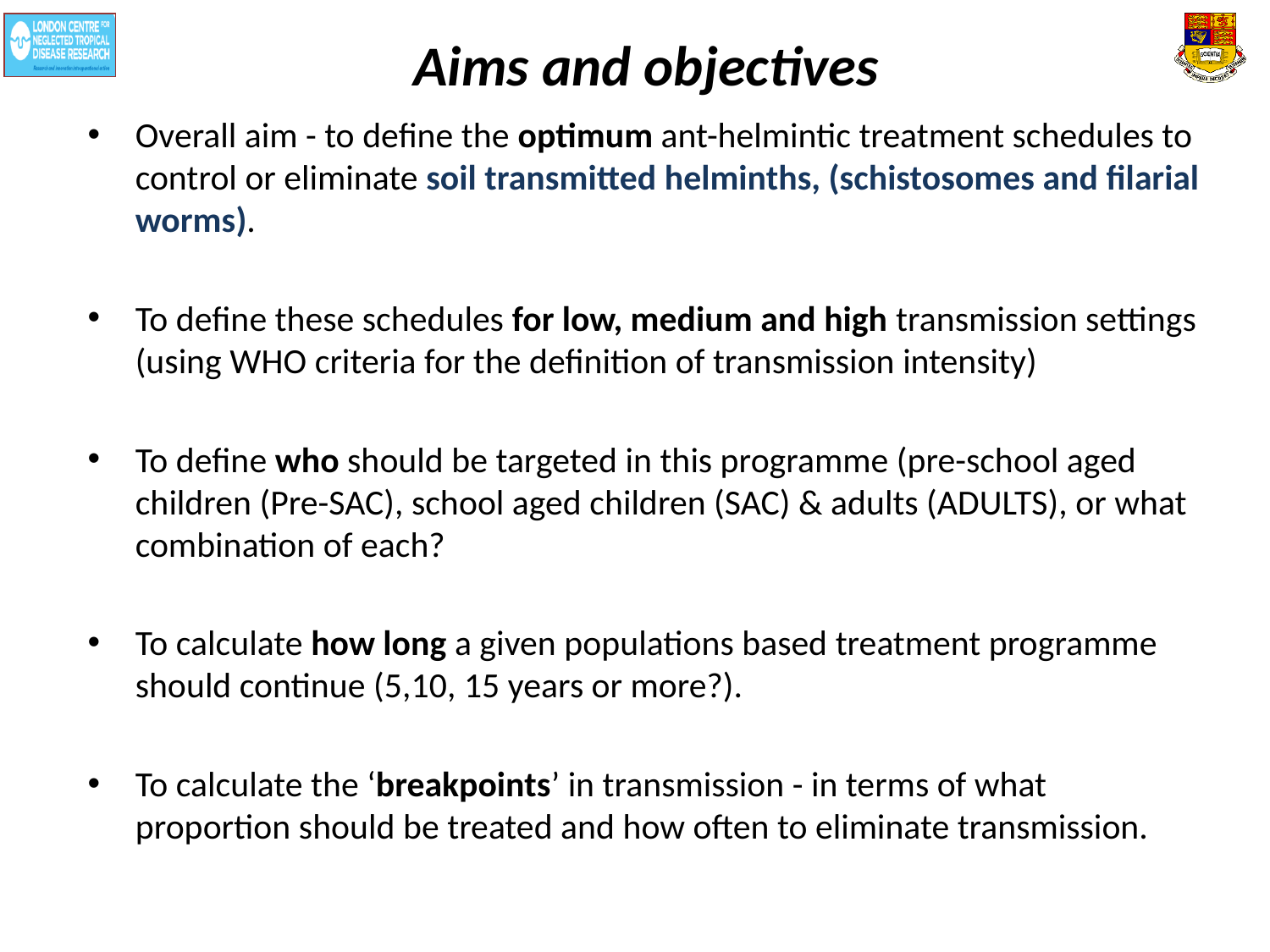

# Aims and objectives
Overall aim - to define the optimum ant-helmintic treatment schedules to control or eliminate soil transmitted helminths, (schistosomes and filarial worms).

To define these schedules for low, medium and high transmission settings (using WHO criteria for the definition of transmission intensity)

To define who should be targeted in this programme (pre-school aged children (Pre-SAC), school aged children (SAC) & adults (ADULTS), or what combination of each?

To calculate how long a given populations based treatment programme should continue (5,10, 15 years or more?).

To calculate the ‘breakpoints’ in transmission - in terms of what proportion should be treated and how often to eliminate transmission.